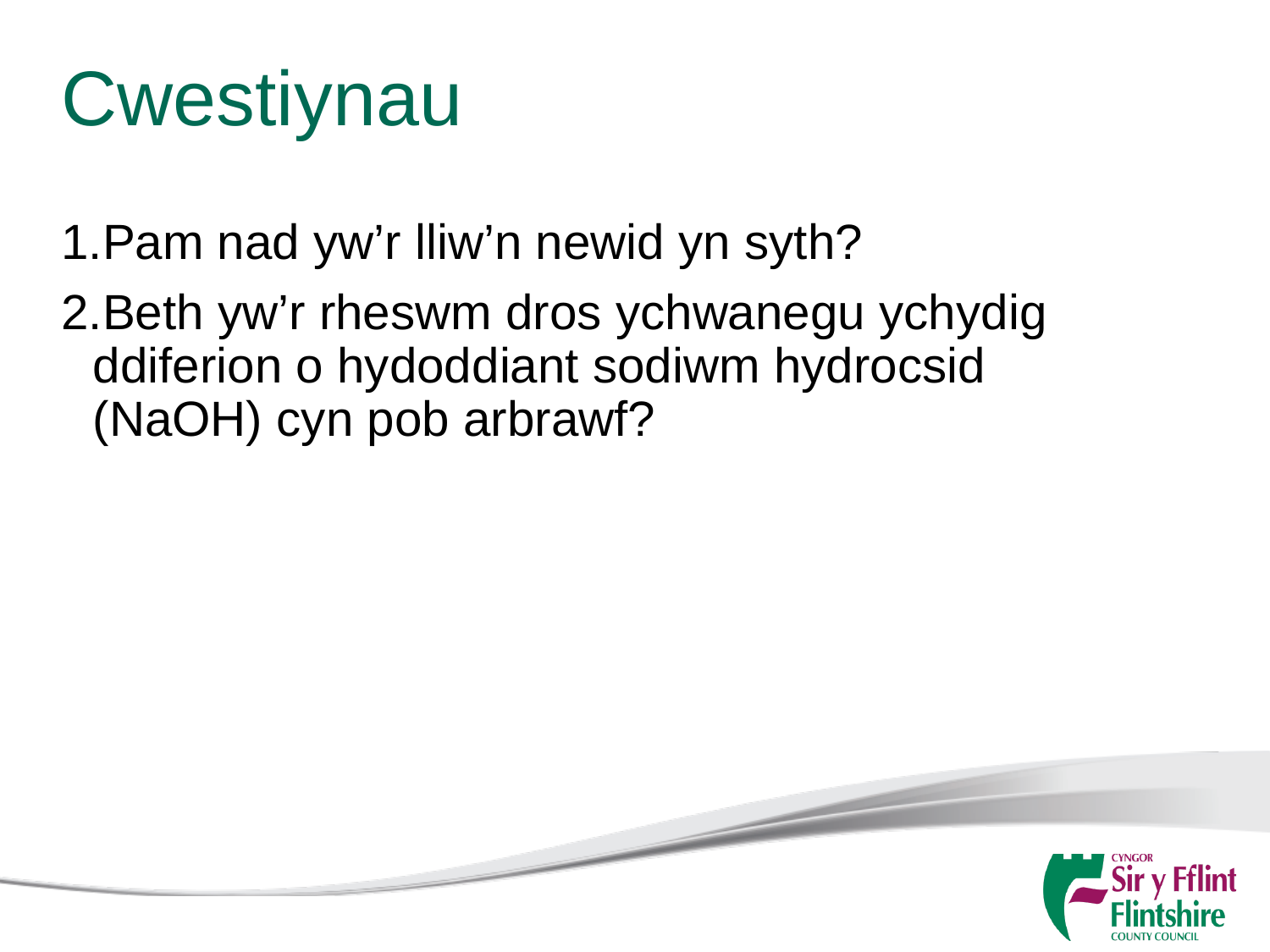

# Cwestiynau
Pam nad yw’r lliw’n newid yn syth?
Beth yw’r rheswm dros ychwanegu ychydig ddiferion o hydoddiant sodiwm hydrocsid (NaOH) cyn pob arbrawf?